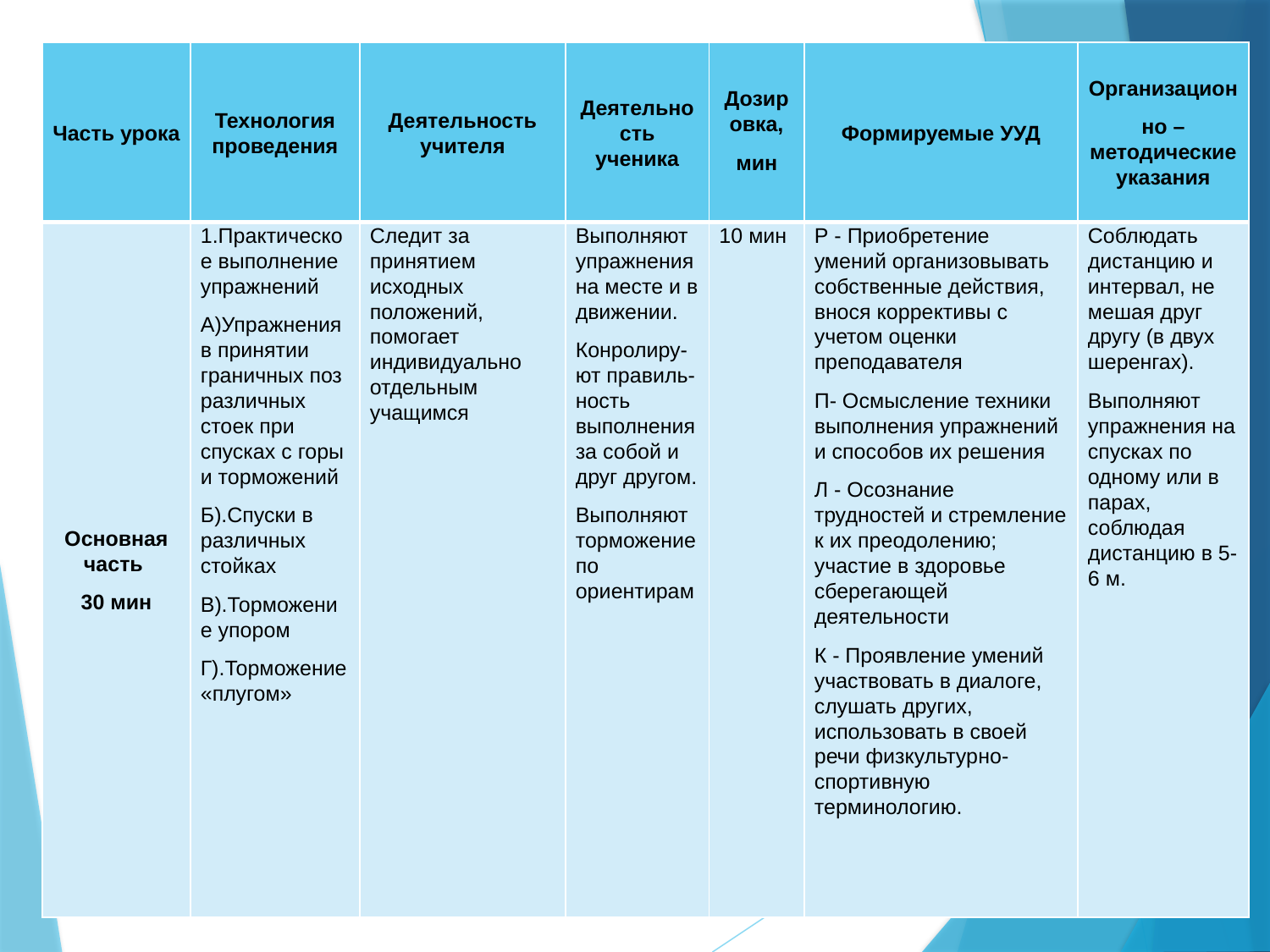

| Часть урока | Технология проведения | Деятельность учителя | Деятельность ученика | Дозировка, мин | Формируемые УУД | Организацион но – методические указания |
| --- | --- | --- | --- | --- | --- | --- |
| Основная часть 30 мин | 1.Практическое выполнение упражнений А)Упражнения в принятии граничных поз различных стоек при спусках с горы и торможений Б).Спуски в различных стойках В).Торможение упором Г).Торможение «плугом» | Следит за принятием исходных положений, помогает индивидуально отдельным учащимся | Выполняют упражнения на месте и в движении. Конролиру-ют правиль-ность выполнения за собой и друг другом. Выполняют торможение по ориентирам | 10 мин | Р - Приобретение умений организовывать собственные действия, внося коррективы с учетом оценки преподавателя П- Осмысление техники выполнения упражнений и способов их решения Л - Осознание трудностей и стремление к их преодолению; участие в здоровье сберегающей деятельности К - Проявление умений участвовать в диалоге, слушать других, использовать в своей речи физкультурно-спортивную терминологию. | Соблюдать дистанцию и интервал, не мешая друг другу (в двух шеренгах). Выполняют упражнения на спусках по одному или в парах, соблюдая дистанцию в 5-6 м. |